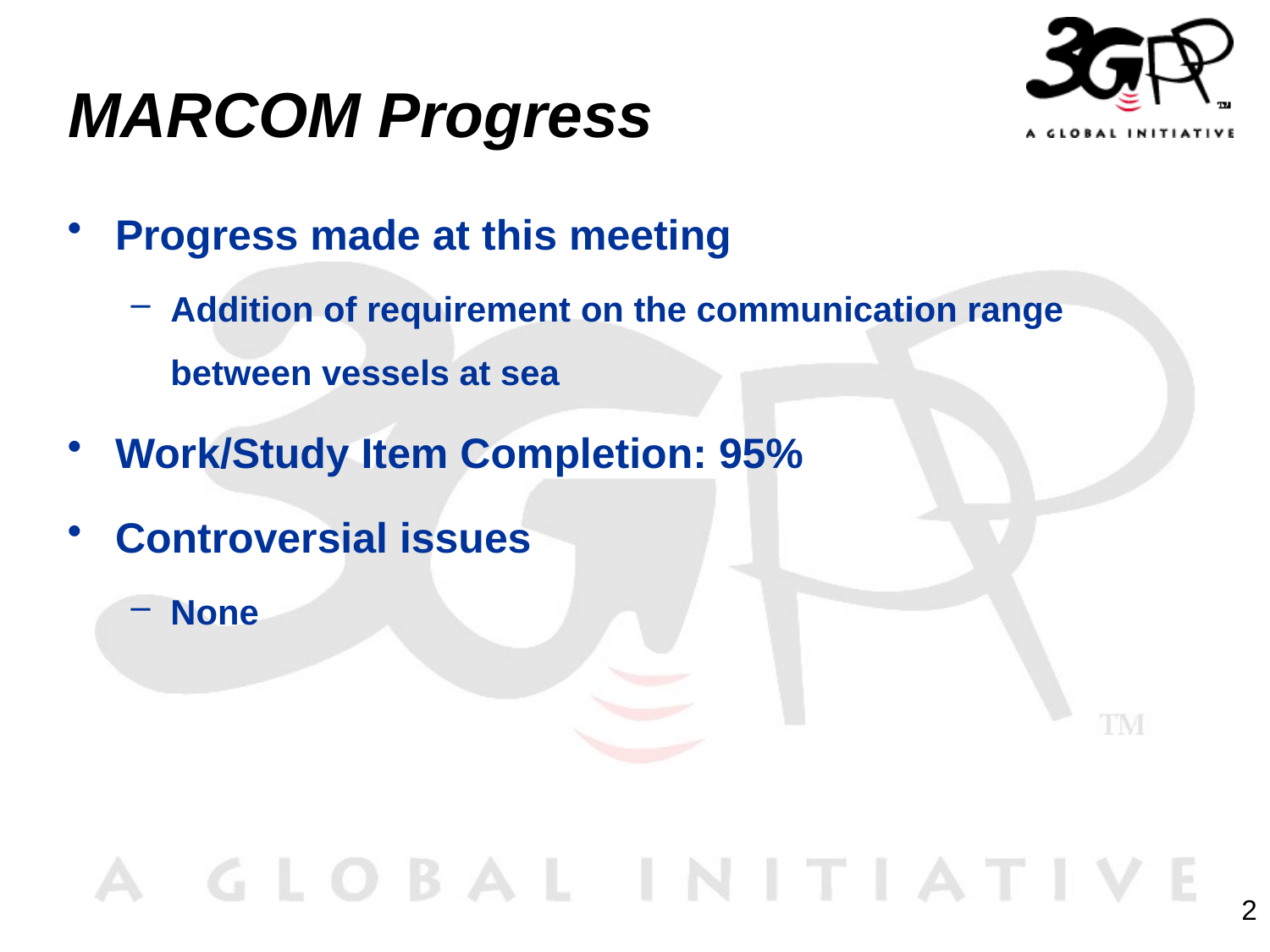

# MARCOM Progress
Progress made at this meeting
Addition of requirement on the communication range between vessels at sea
Work/Study Item Completion: 95%
Controversial issues
None
2